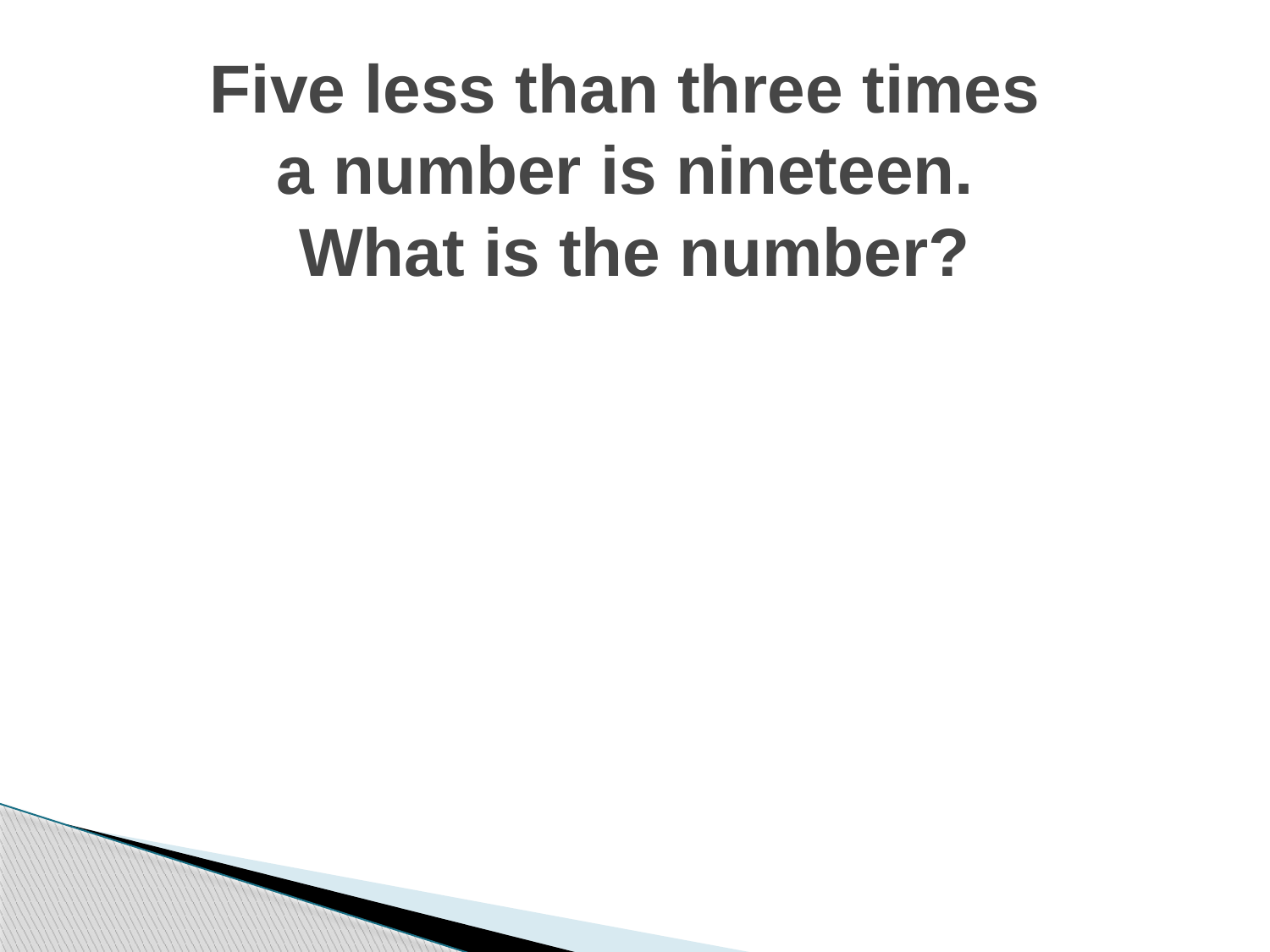

# Five less than three times a number is nineteen. What is the number?